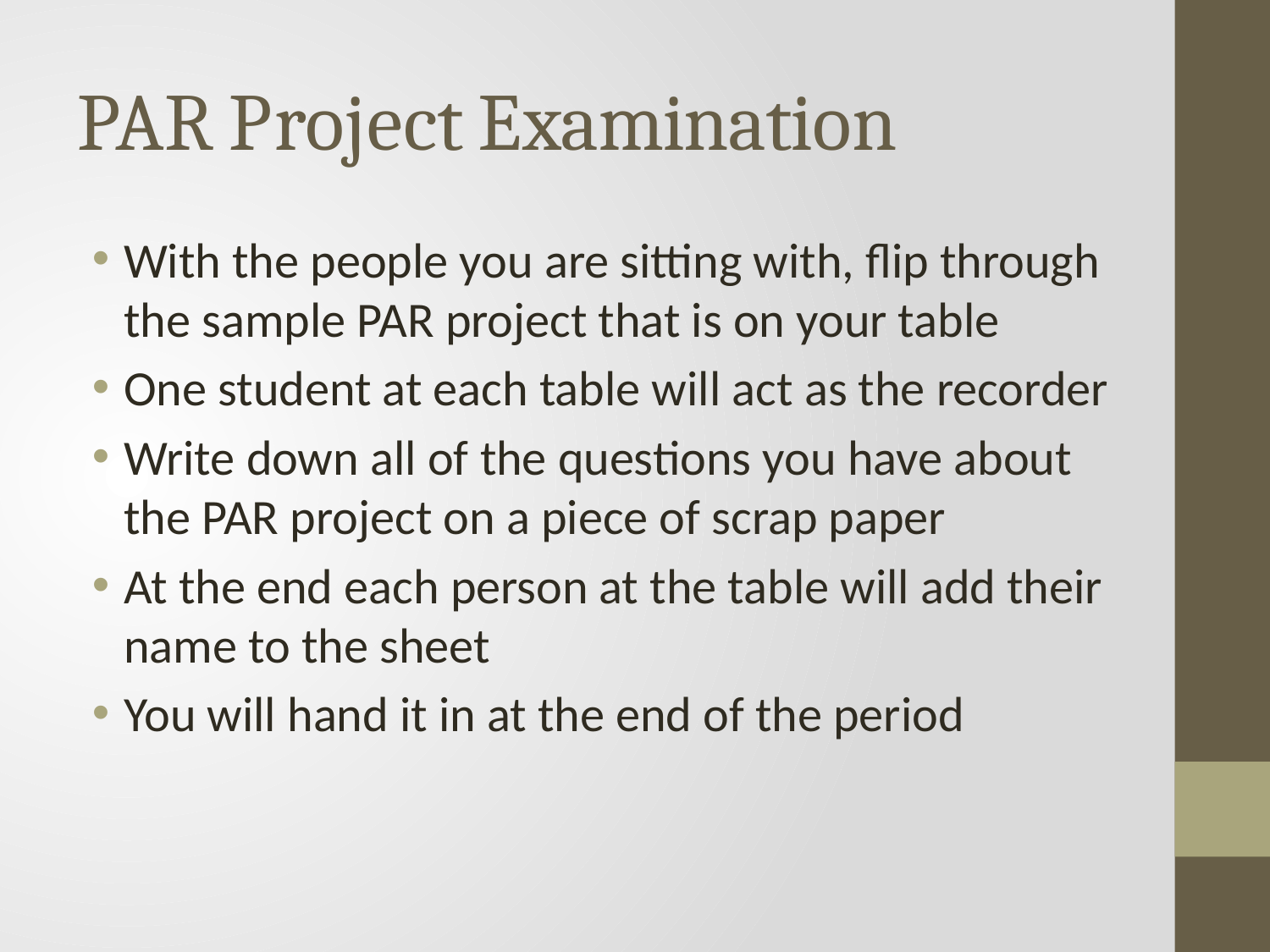

# PAR Project Examination
With the people you are sitting with, flip through the sample PAR project that is on your table
One student at each table will act as the recorder
Write down all of the questions you have about the PAR project on a piece of scrap paper
At the end each person at the table will add their name to the sheet
You will hand it in at the end of the period